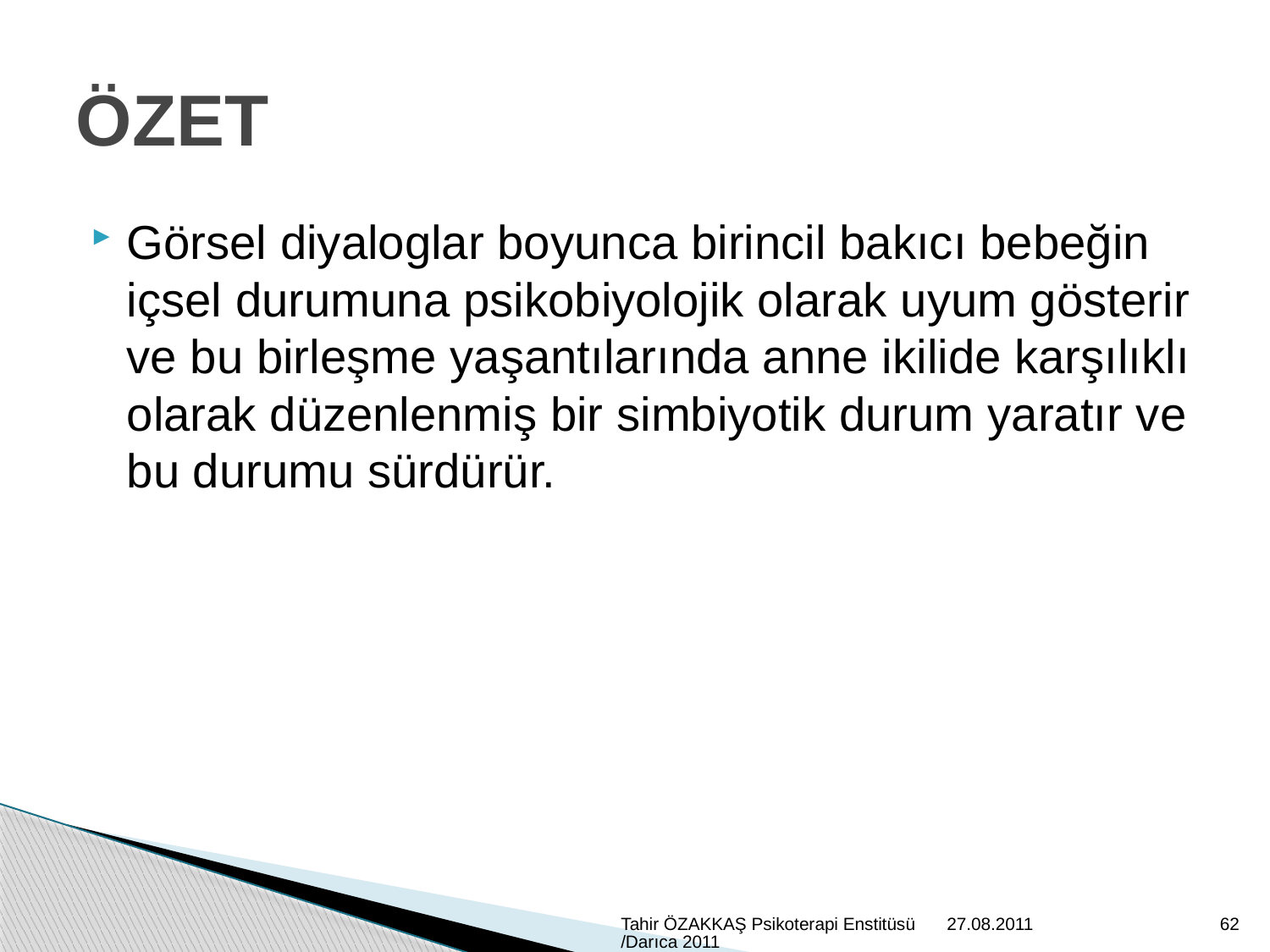

# ÖZET
Görsel diyaloglar boyunca birincil bakıcı bebeğin içsel durumuna psikobiyolojik olarak uyum gösterir ve bu birleşme yaşantılarında anne ikilide karşılıklı olarak düzenlenmiş bir simbiyotik durum yaratır ve bu durumu sürdürür.
Tahir ÖZAKKAŞ Psikoterapi Enstitüsü /Darıca 2011
27.08.2011
62